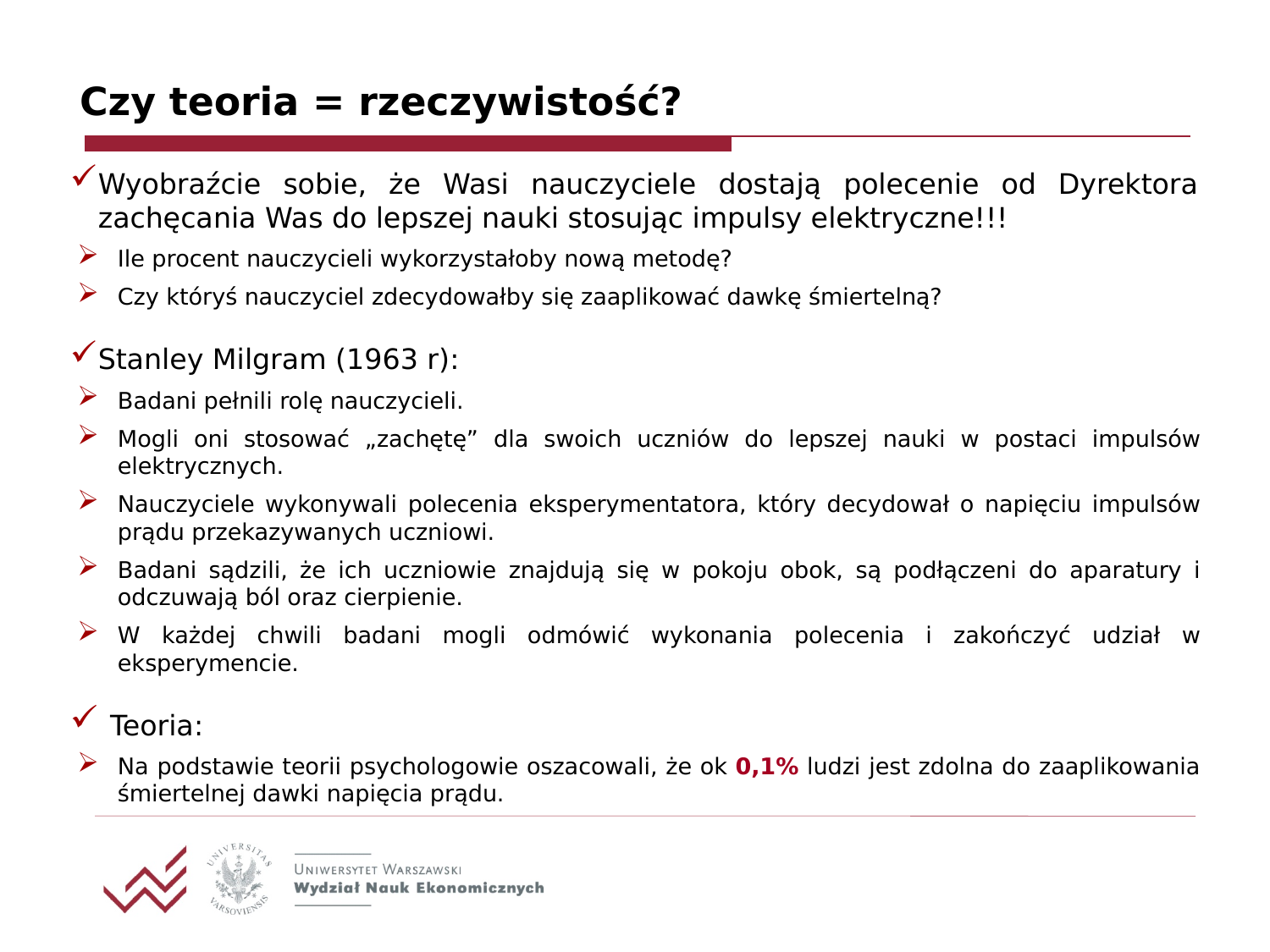

# Czy teoria = rzeczywistość?
Wyobraźcie sobie, że Wasi nauczyciele dostają polecenie od Dyrektora zachęcania Was do lepszej nauki stosując impulsy elektryczne!!!
Ile procent nauczycieli wykorzystałoby nową metodę?
Czy któryś nauczyciel zdecydowałby się zaaplikować dawkę śmiertelną?
Stanley Milgram (1963 r):
Badani pełnili rolę nauczycieli.
Mogli oni stosować „zachętę” dla swoich uczniów do lepszej nauki w postaci impulsów elektrycznych.
Nauczyciele wykonywali polecenia eksperymentatora, który decydował o napięciu impulsów prądu przekazywanych uczniowi.
Badani sądzili, że ich uczniowie znajdują się w pokoju obok, są podłączeni do aparatury i odczuwają ból oraz cierpienie.
W każdej chwili badani mogli odmówić wykonania polecenia i zakończyć udział w eksperymencie.
Teoria:
Na podstawie teorii psychologowie oszacowali, że ok 0,1% ludzi jest zdolna do zaaplikowania śmiertelnej dawki napięcia prądu.